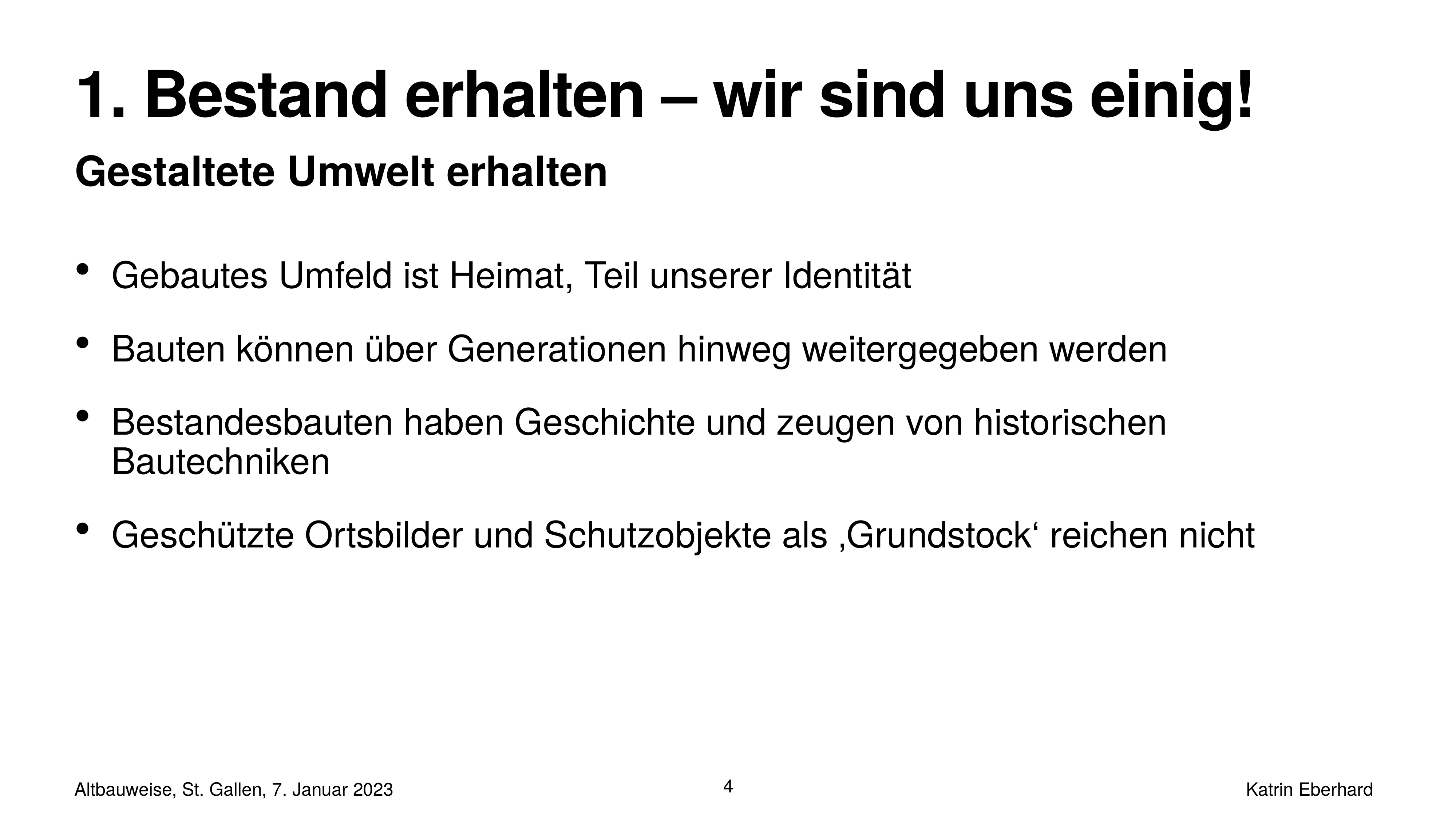

# 1. Bestand erhalten – wir sind uns einig!
Gestaltete Umwelt erhalten
Gebautes Umfeld ist Heimat, Teil unserer Identität
Bauten können über Generationen hinweg weitergegeben werden
Bestandesbauten haben Geschichte und zeugen von historischen Bautechniken
Geschützte Ortsbilder und Schutzobjekte als ‚Grundstock‘ reichen nicht
Altbauweise, St. Gallen, 7. Januar 2023                                                                                                                                                                        Katrin Eberhard
4